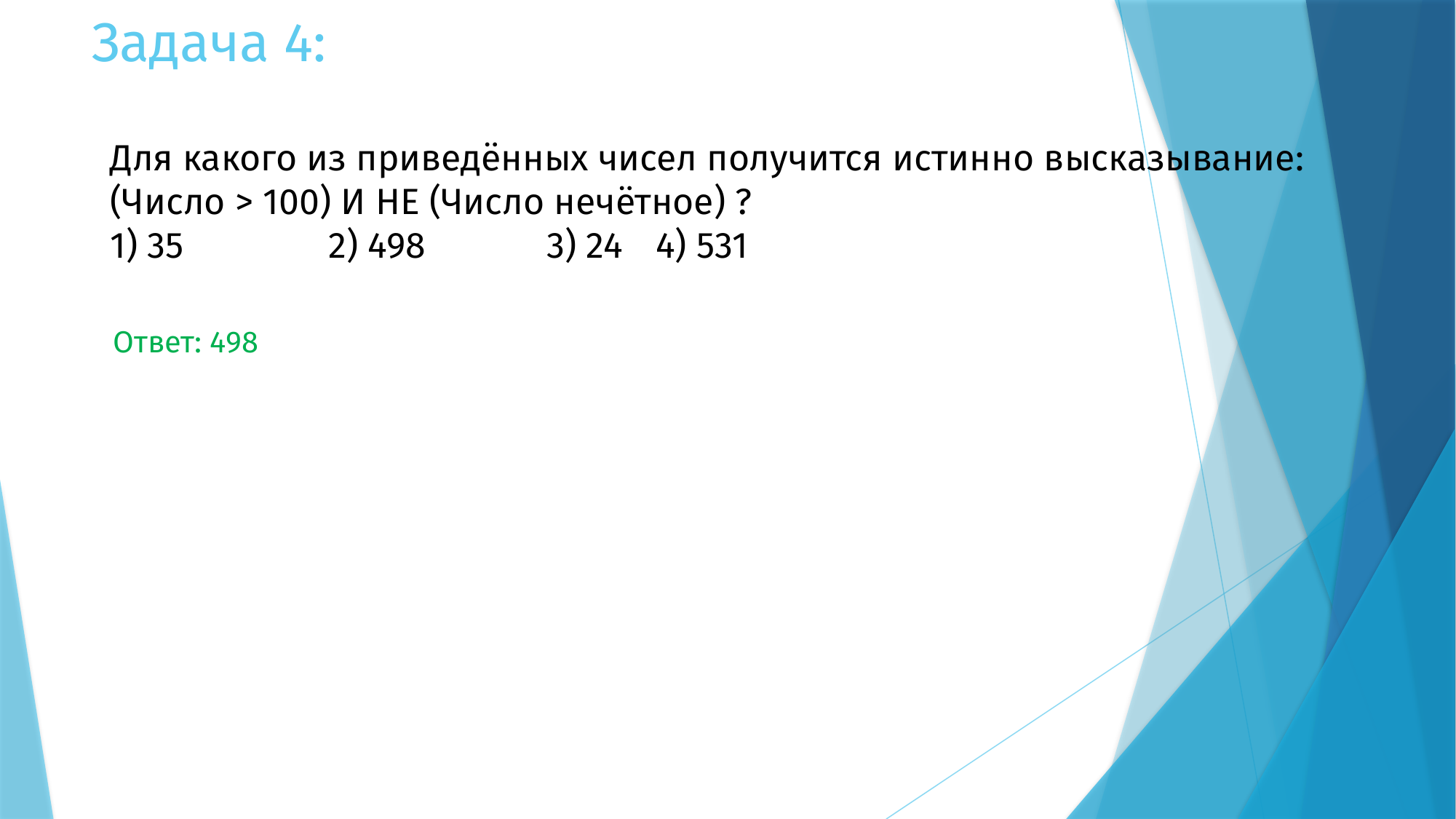

# Задача 4:
Для какого из приведённых чисел получится истинно высказывание:
(Число > 100) И НЕ (Число нечётное) ?
1) 35 		2) 498		3) 24 	4) 531
Ответ: 498